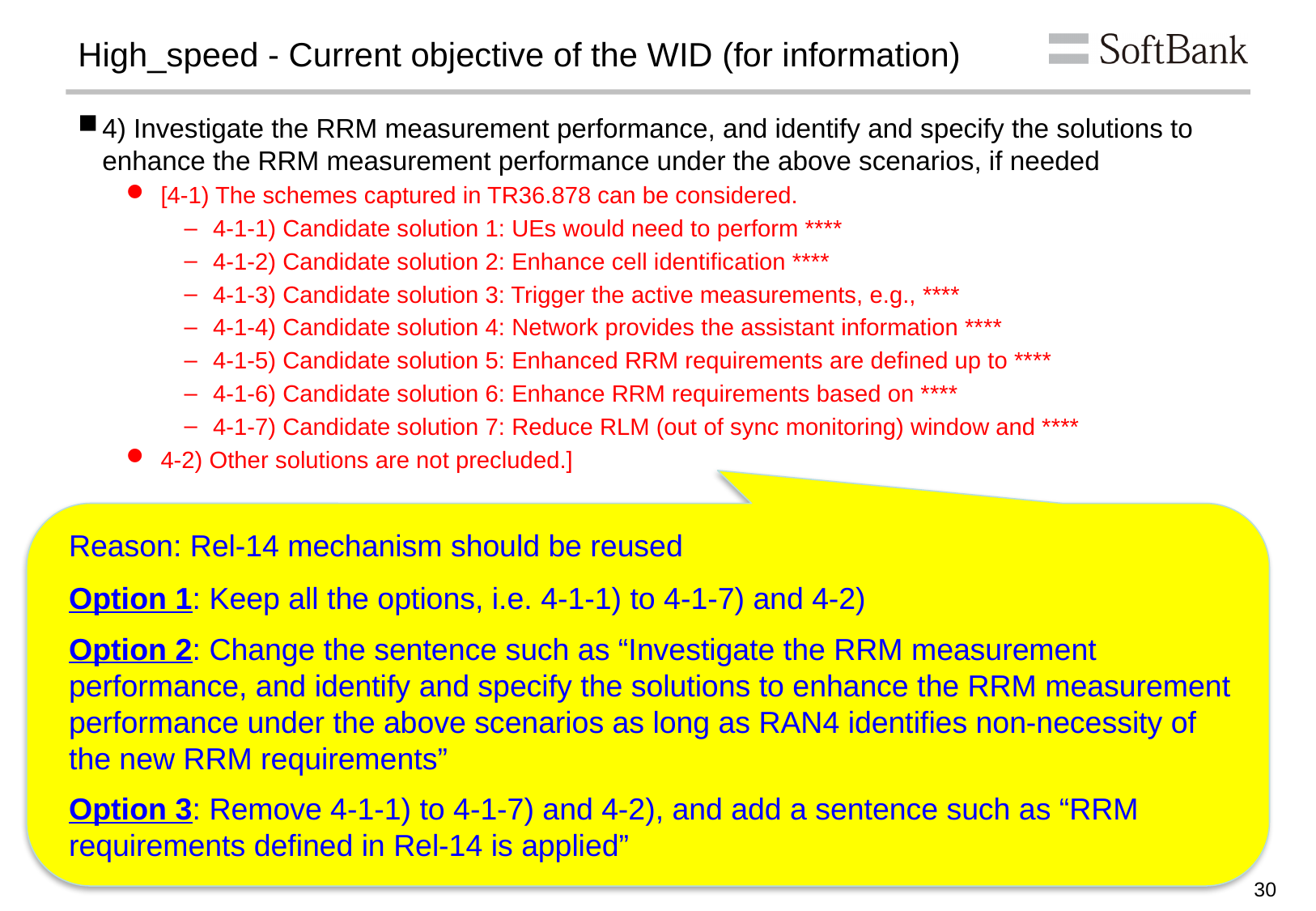

# High_speed - Current objective of the WID (for information)
4) Investigate the RRM measurement performance, and identify and specify the solutions to enhance the RRM measurement performance under the above scenarios, if needed
[4-1) The schemes captured in TR36.878 can be considered.
4-1-1) Candidate solution 1: UEs would need to perform ****
4-1-2) Candidate solution 2: Enhance cell identification ****
4-1-3) Candidate solution 3: Trigger the active measurements, e.g., ****
4-1-4) Candidate solution 4: Network provides the assistant information ****
4-1-5) Candidate solution 5: Enhanced RRM requirements are defined up to ****
4-1-6) Candidate solution 6: Enhance RRM requirements based on ****
4-1-7) Candidate solution 7: Reduce RLM (out of sync monitoring) window and ****
4-2) Other solutions are not precluded.]

Reason: Rel-14 mechanism should be reused

Option 1: Keep all the options, i.e. 4-1-1) to 4-1-7) and 4-2)

Option 2: Change the sentence such as “Investigate the RRM measurement performance, and identify and specify the solutions to enhance the RRM measurement performance under the above scenarios as long as RAN4 identifies non-necessity of the new RRM requirements”

Option 3: Remove 4-1-1) to 4-1-7) and 4-2), and add a sentence such as “RRM requirements defined in Rel-14 is applied”